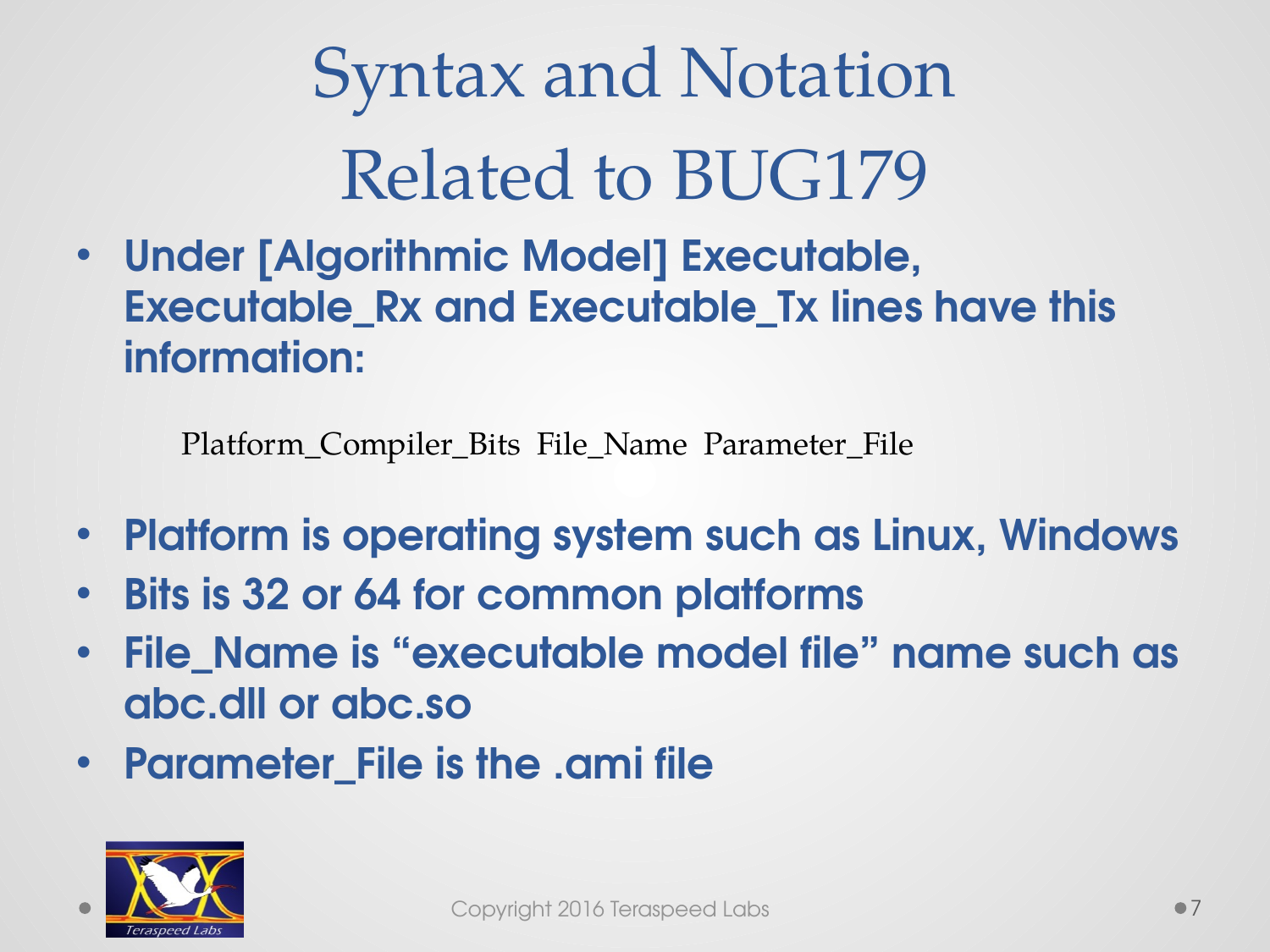

# Syntax and Notation Related to BUG179
Under [Algorithmic Model] Executable, Executable_Rx and Executable_Tx lines have this information:

Platform is operating system such as Linux, Windows
Bits is 32 or 64 for common platforms
File_Name is “executable model file” name such as abc.dll or abc.so
Parameter_File is the .ami file

Platform_Compiler_Bits  File_Name  Parameter_File
7
Copyright 2016 Teraspeed Labs